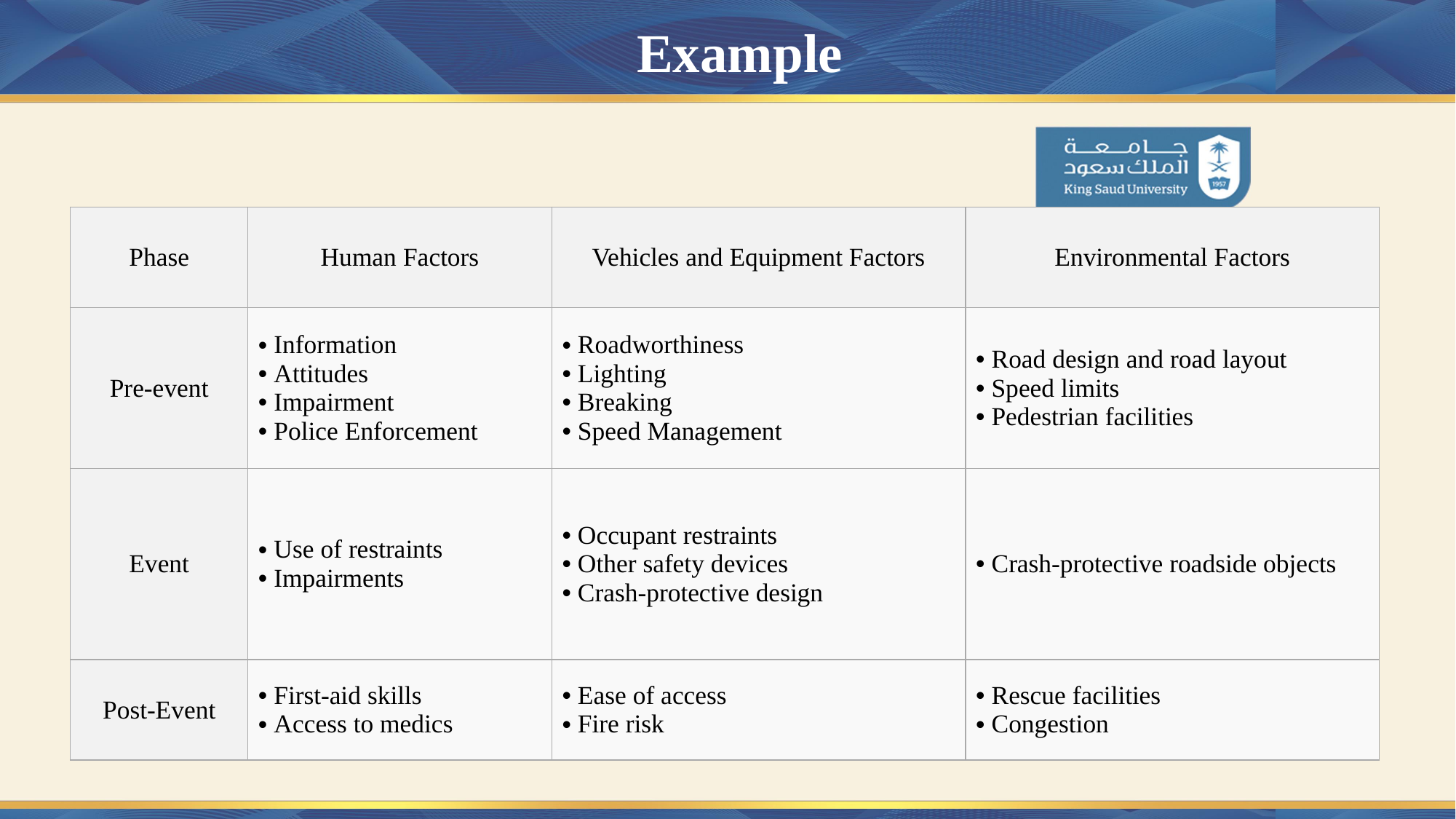

# Example
| Phase | Human Factors | Vehicles and Equipment Factors | Environmental Factors |
| --- | --- | --- | --- |
| Pre-event | Information Attitudes Impairment Police Enforcement | Roadworthiness Lighting Breaking Speed Management | Road design and road layout Speed limits Pedestrian facilities |
| Event | Use of restraints Impairments | Occupant restraints Other safety devices Crash-protective design | Crash-protective roadside objects |
| Post-Event | First-aid skills Access to medics | Ease of access Fire risk | Rescue facilities Congestion |